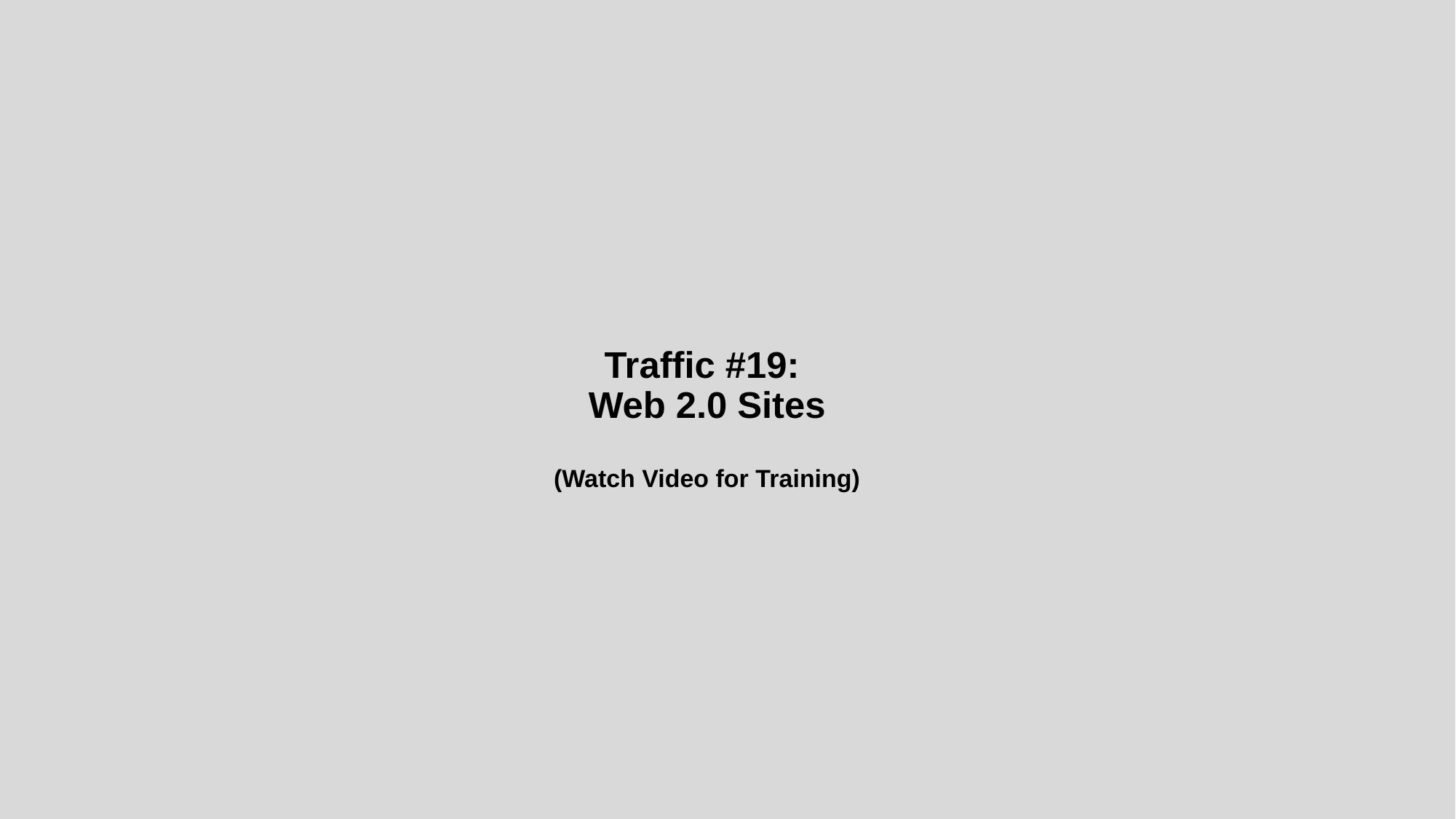

# Traffic #19: Web 2.0 Sites (Watch Video for Training)